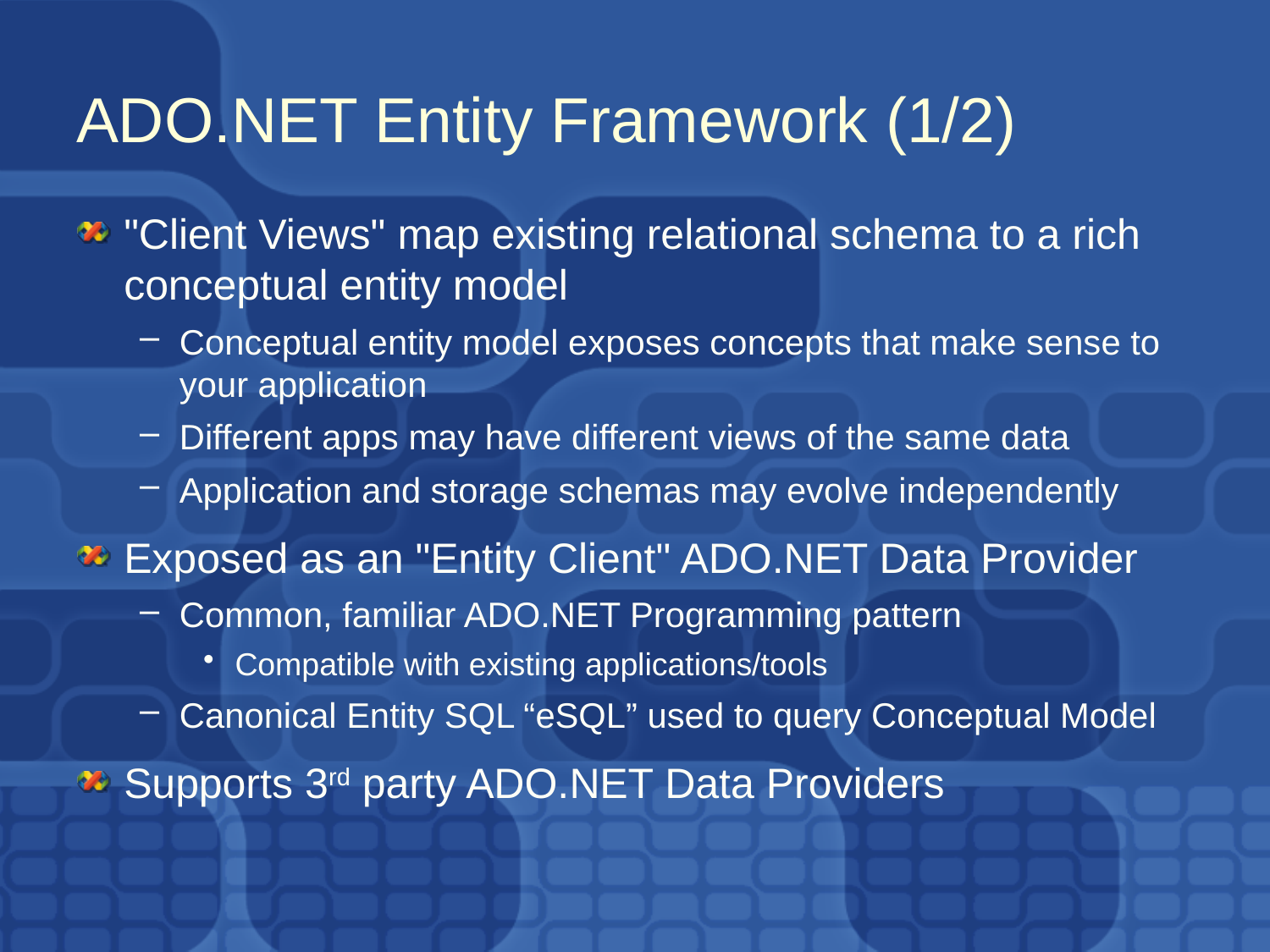

# ADO.NET Entity Framework (1/2)
"Client Views" map existing relational schema to a rich conceptual entity model
Conceptual entity model exposes concepts that make sense to your application
Different apps may have different views of the same data
Application and storage schemas may evolve independently
Exposed as an "Entity Client" ADO.NET Data Provider
Common, familiar ADO.NET Programming pattern
Compatible with existing applications/tools
Canonical Entity SQL “eSQL” used to query Conceptual Model
Supports 3rd party ADO.NET Data Providers